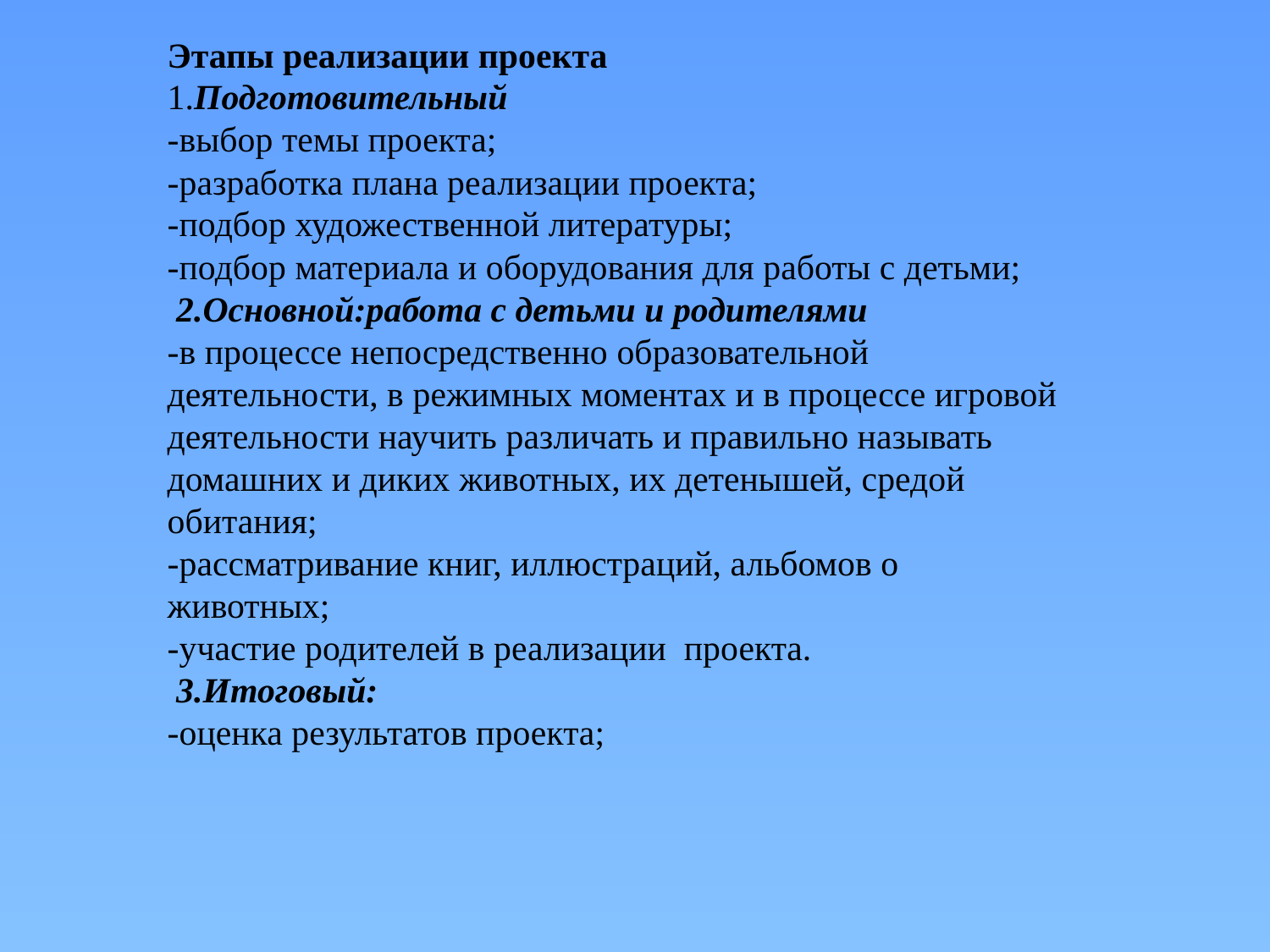

Этапы реализации проекта
1.Подготовительный
-выбор темы проекта;
-разработка плана реализации проекта;
-подбор художественной литературы;
-подбор материала и оборудования для работы с детьми;
 2.Основной:работа с детьми и родителями
-в процессе непосредственно образовательной деятельности, в режимных моментах и в процессе игровой деятельности научить различать и правильно называть домашних и диких животных, их детенышей, средой обитания;
-рассматривание книг, иллюстраций, альбомов о животных;
-участие родителей в реализации  проекта.
 3.Итоговый:
-оценка результатов проекта;